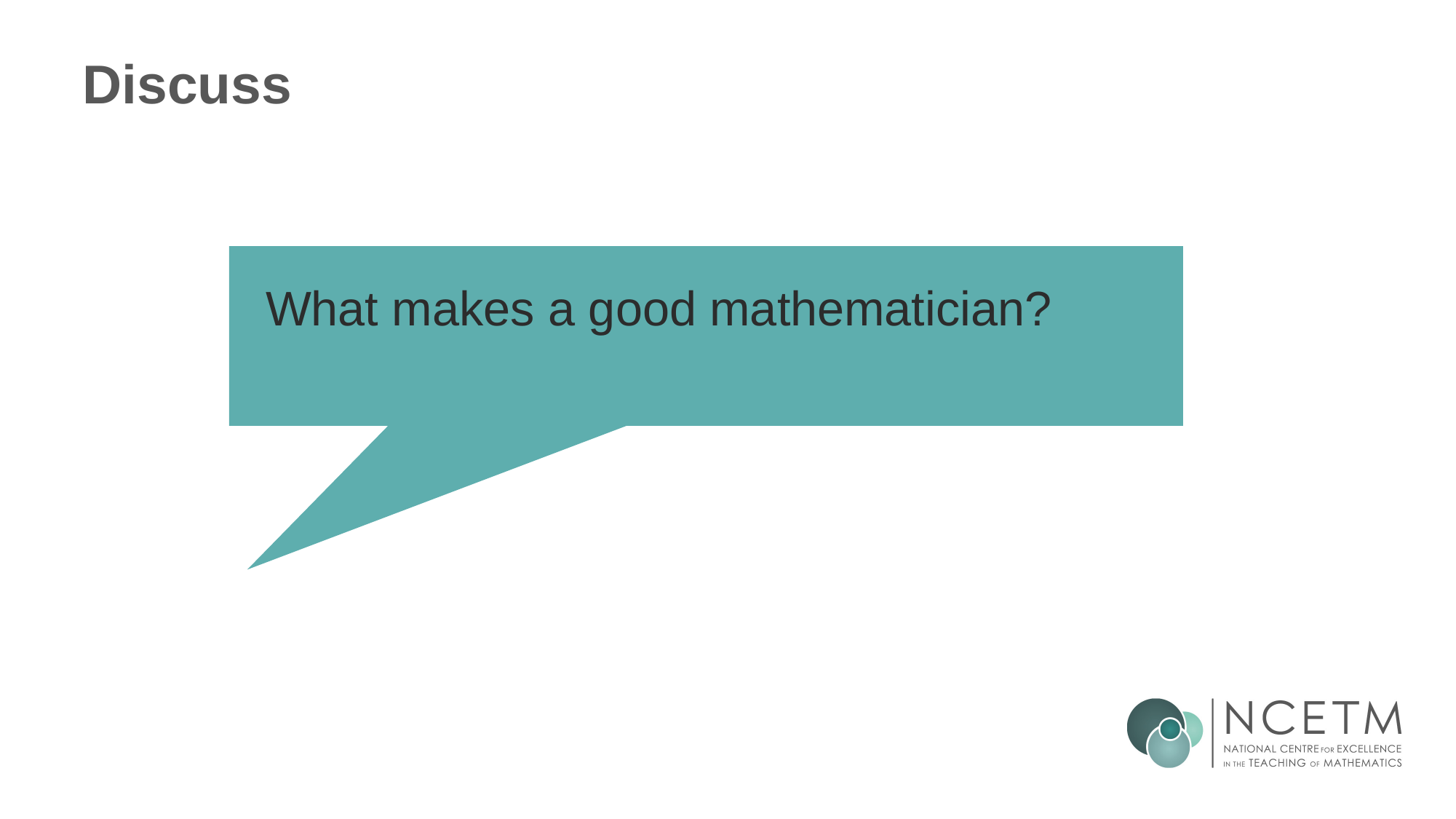

# Discuss

What makes a good mathematician?